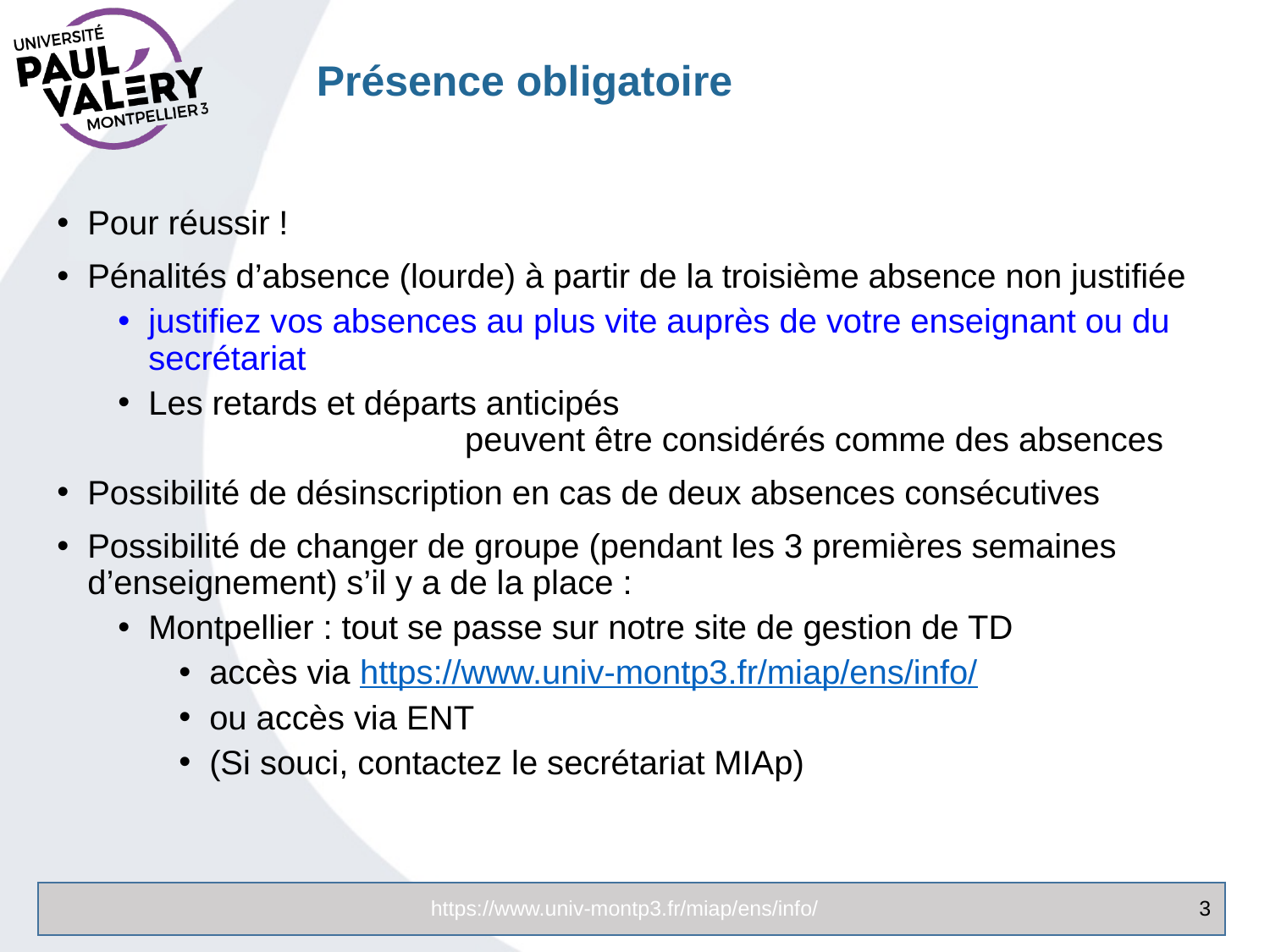

# Présence obligatoire
Pour réussir !
Pénalités d’absence (lourde) à partir de la troisième absence non justifiée
justifiez vos absences au plus vite auprès de votre enseignant ou du secrétariat
Les retards et départs anticipés
                                  peuvent être considérés comme des absences
Possibilité de désinscription en cas de deux absences consécutives
Possibilité de changer de groupe (pendant les 3 premières semaines d’enseignement) s’il y a de la place :
Montpellier : tout se passe sur notre site de gestion de TD
accès via https://www.univ-montp3.fr/miap/ens/info/
ou accès via ENT
(Si souci, contactez le secrétariat MIAp)

https://www.univ-montp3.fr/miap/ens/info/
3